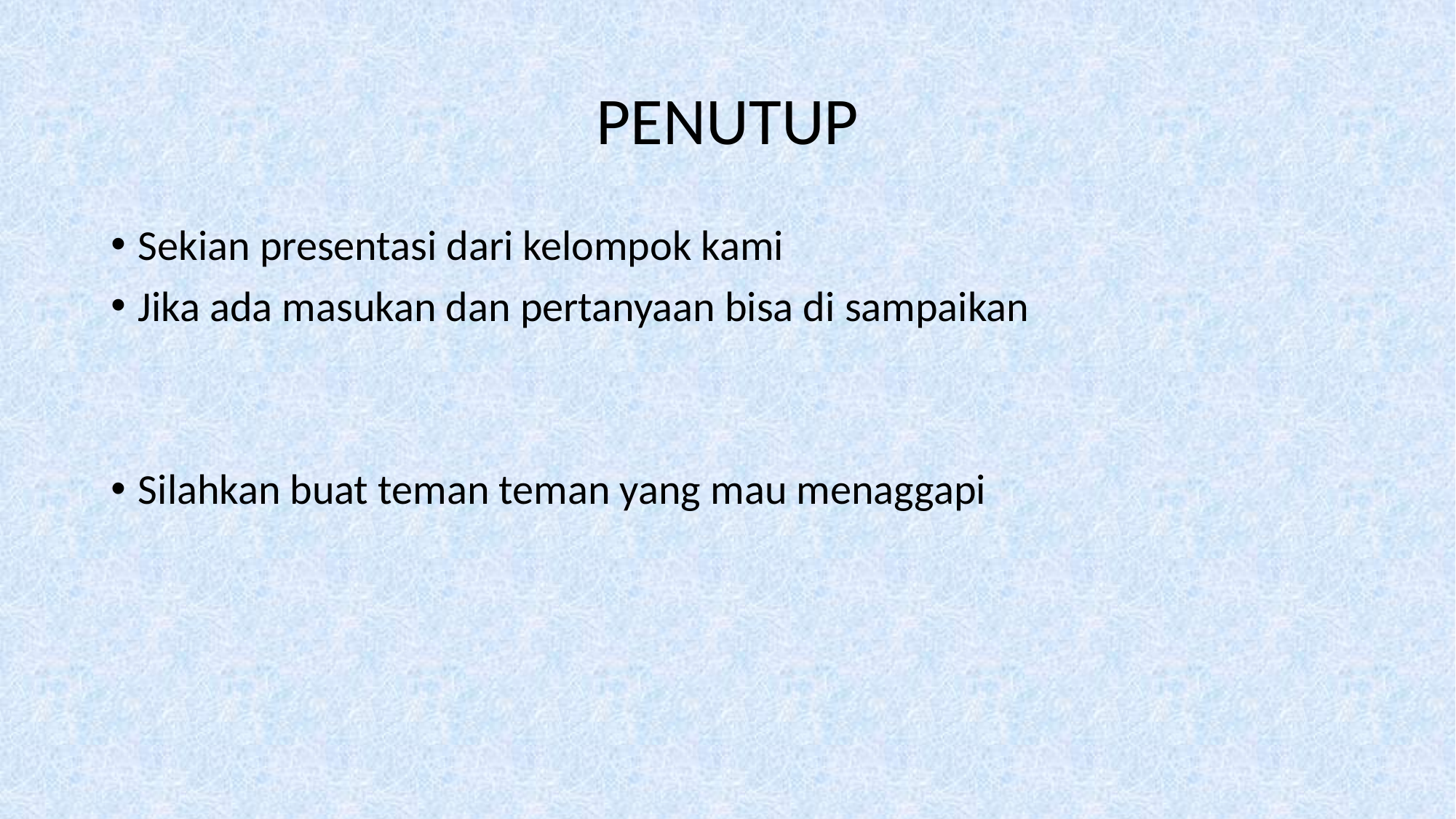

# PENUTUP
Sekian presentasi dari kelompok kami
Jika ada masukan dan pertanyaan bisa di sampaikan

Silahkan buat teman teman yang mau menaggapi